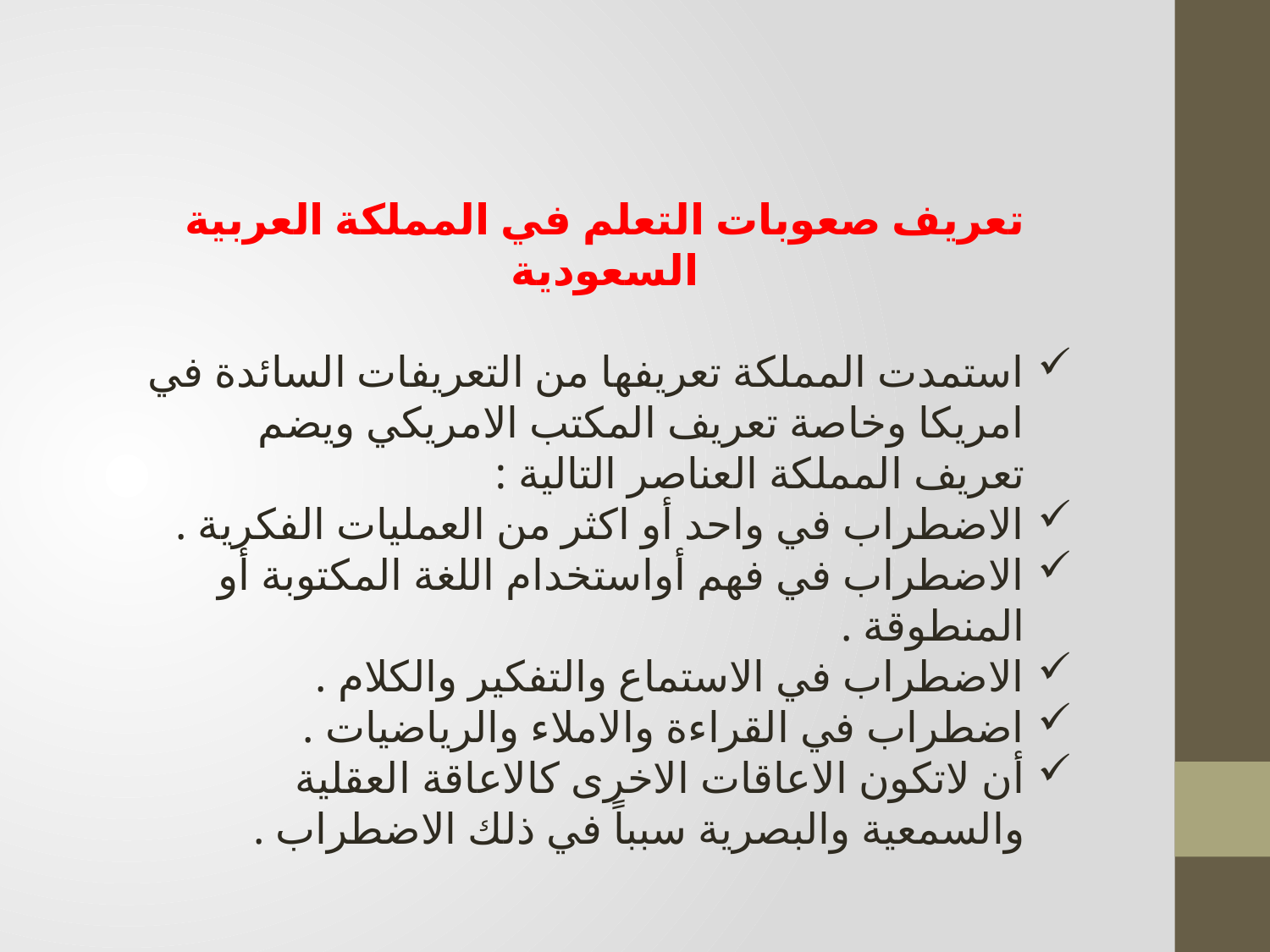

تعريف صعوبات التعلم في المملكة العربية السعودية

استمدت المملكة تعريفها من التعريفات السائدة في امريكا وخاصة تعريف المكتب الامريكي ويضم تعريف المملكة العناصر التالية :
الاضطراب في واحد أو اكثر من العمليات الفكرية .
الاضطراب في فهم أواستخدام اللغة المكتوبة أو المنطوقة .
الاضطراب في الاستماع والتفكير والكلام .
اضطراب في القراءة والاملاء والرياضيات .
أن لاتكون الاعاقات الاخرى كالاعاقة العقلية والسمعية والبصرية سبباً في ذلك الاضطراب .